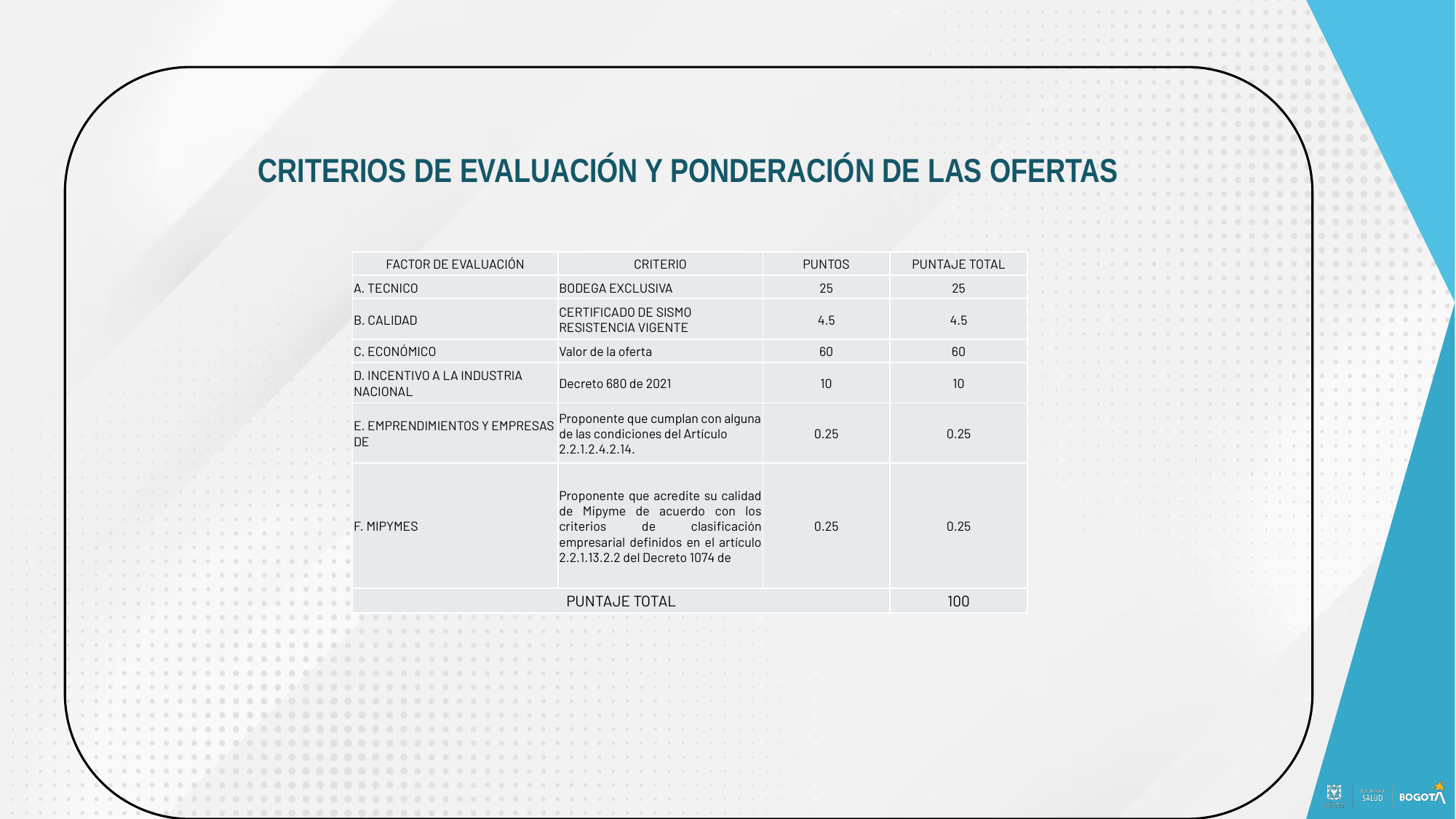

CRITERIOS DE EVALUACIÓN Y PONDERACIÓN DE LAS OFERTAS

| FACTOR DE EVALUACIÓN | CRITERIO | PUNTOS | PUNTAJE TOTAL |
| --- | --- | --- | --- |
| A. TECNICO | BODEGA EXCLUSIVA | 25 | 25 |
| B. CALIDAD | CERTIFICADO DE SISMO RESISTENCIA VIGENTE | 4.5 | 4.5 |
| C. ECONÓMICO | Valor de la oferta | 60 | 60 |
| D. INCENTIVO A LA INDUSTRIA NACIONAL | Decreto 680 de 2021 | 10 | 10 |
| E. EMPRENDIMIENTOS Y EMPRESAS DE | Proponente que cumplan con alguna de las condiciones del Artículo 2.2.1.2.4.2.14. | 0.25 | 0.25 |
| F. MIPYMES | Proponente que acredite su calidad de Mipyme de acuerdo con los criterios de clasificación empresarial definidos en el artículo 2.2.1.13.2.2 del Decreto 1074 de | 0.25 | 0.25 |
| PUNTAJE TOTAL |  |  | 100 |